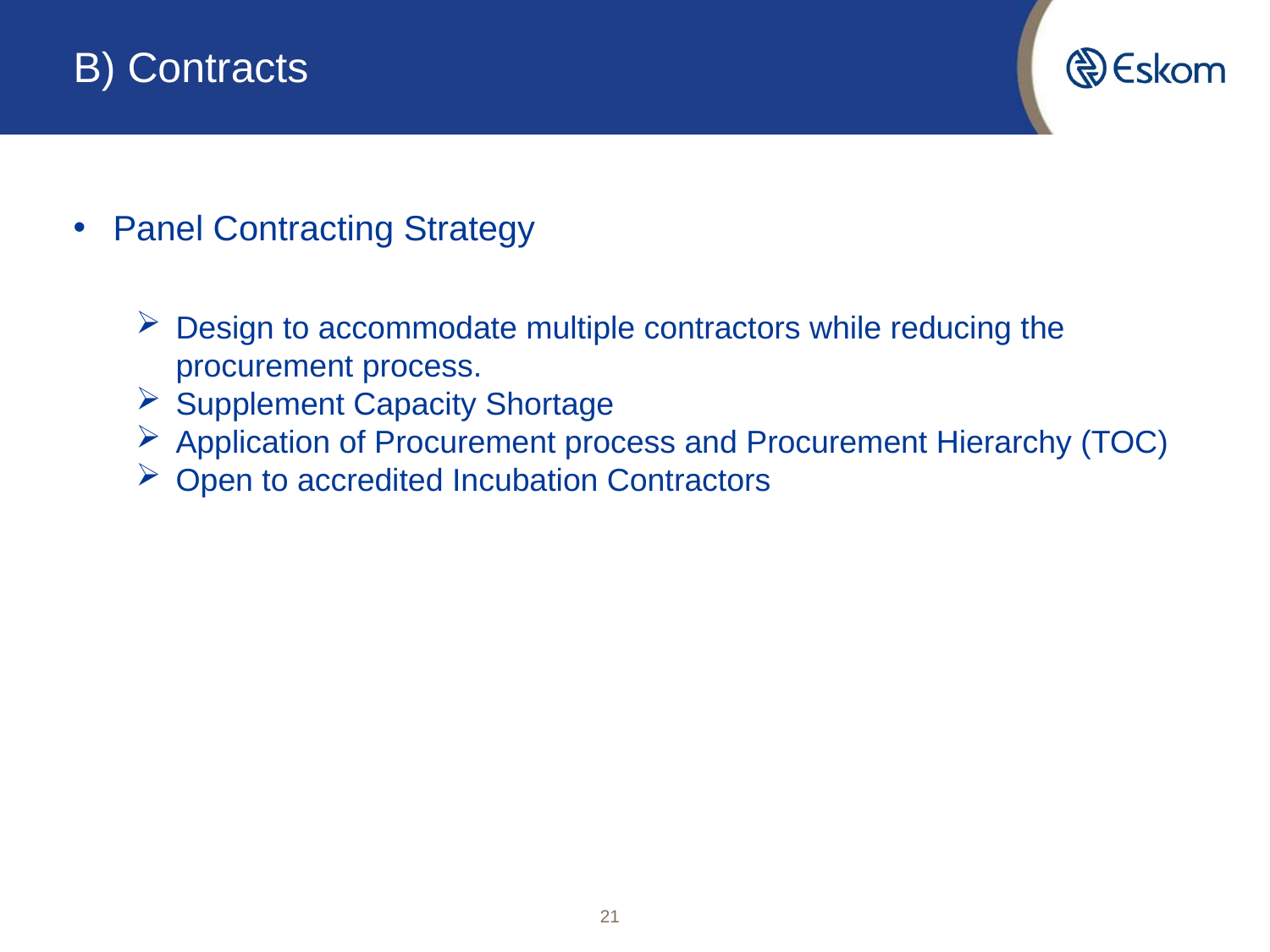

# B) Contracts
Panel Contracting Strategy

Design to accommodate multiple contractors while reducing the procurement process.
Supplement Capacity Shortage
Application of Procurement process and Procurement Hierarchy (TOC)
Open to accredited Incubation Contractors

21